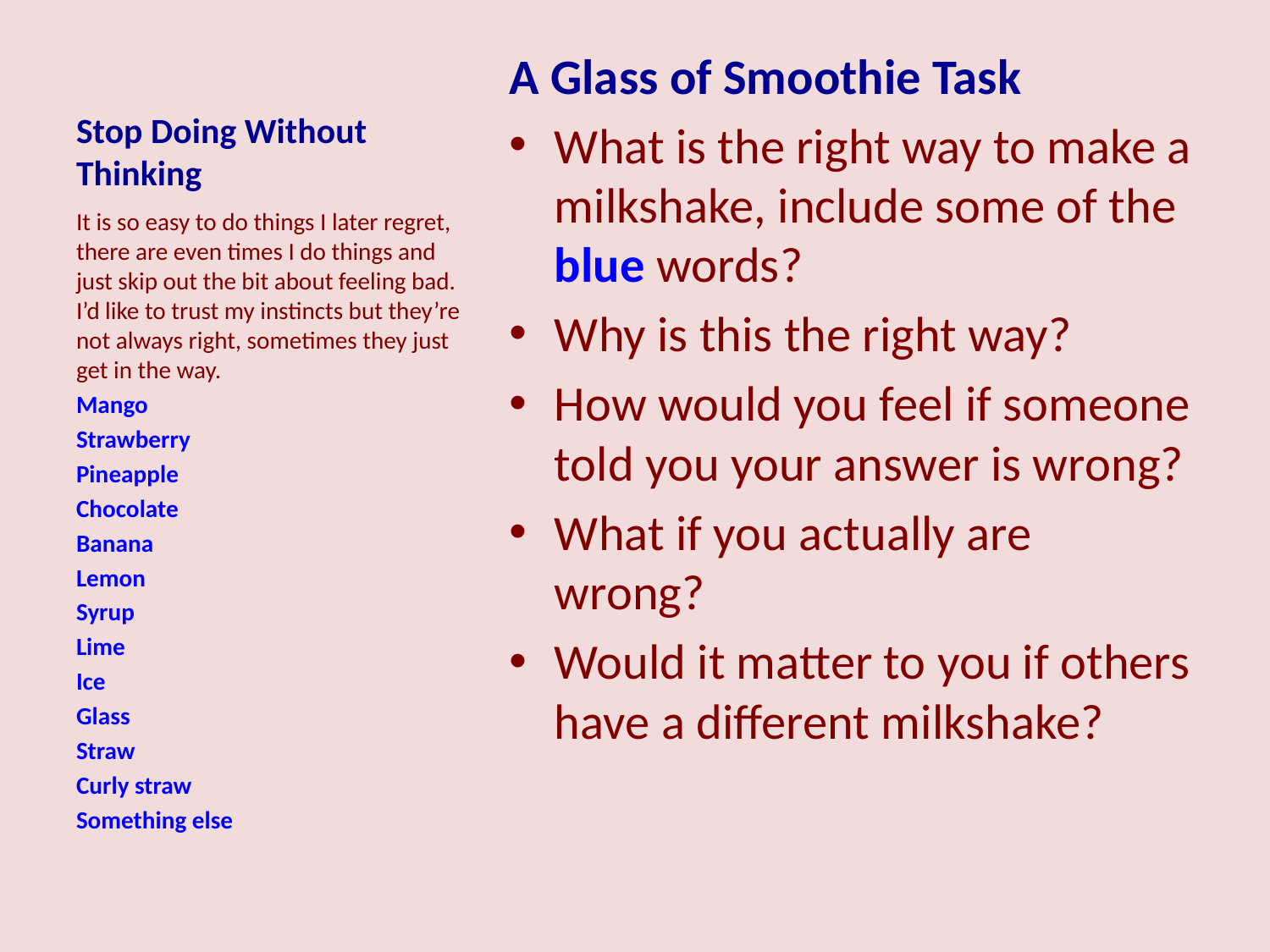

# Stop Doing Without Thinking
A Glass of Smoothie Task
What is the right way to make a milkshake, include some of the blue words?
Why is this the right way?
How would you feel if someone told you your answer is wrong?
What if you actually are wrong?
Would it matter to you if others have a different milkshake?
It is so easy to do things I later regret, there are even times I do things and just skip out the bit about feeling bad. I’d like to trust my instincts but they’re not always right, sometimes they just get in the way.
Mango
Strawberry
Pineapple
Chocolate
Banana
Lemon
Syrup
Lime
Ice
Glass
Straw
Curly straw
Something else